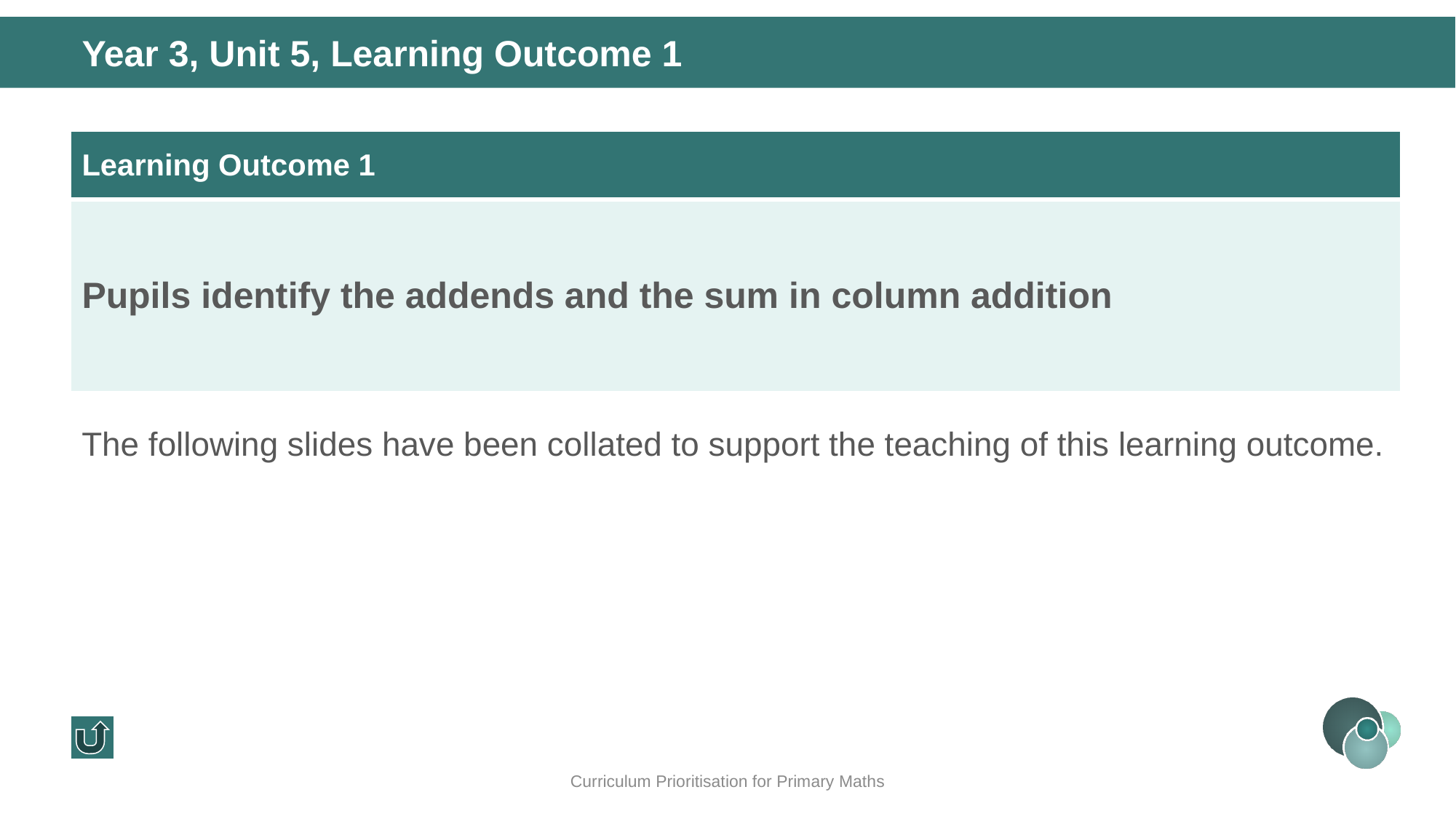

Year 3, Unit 5, Learning Outcome 1
| Learning Outcome 1 |
| --- |
| Pupils identify the addends and the sum in column addition |
The following slides have been collated to support the teaching of this learning outcome.

Curriculum Prioritisation for Primary Maths